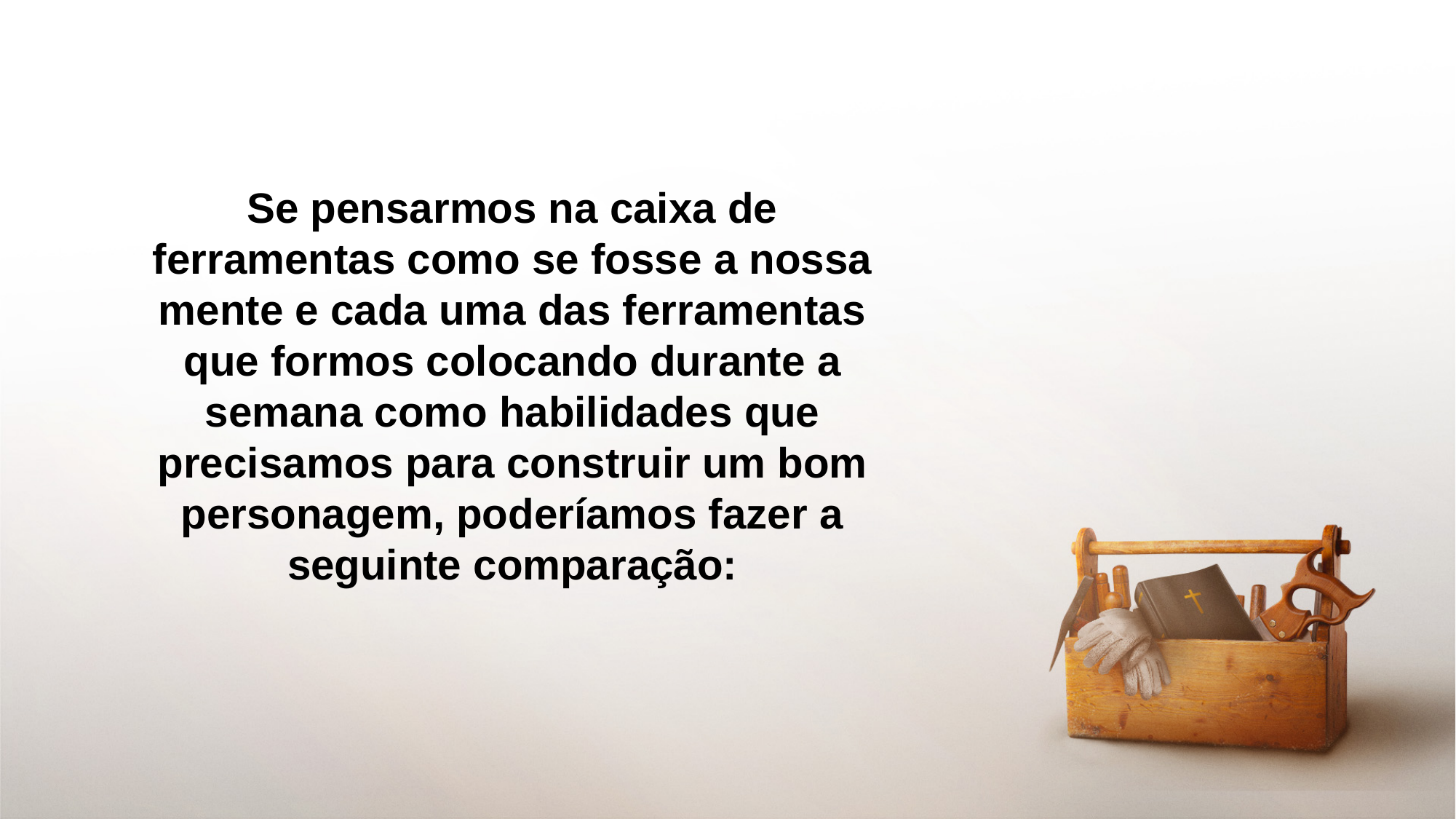

Se pensarmos na caixa de ferramentas como se fosse a nossa mente e cada uma das ferramentas que formos colocando durante a semana como habilidades que precisamos para construir um bom personagem, poderíamos fazer a seguinte comparação: